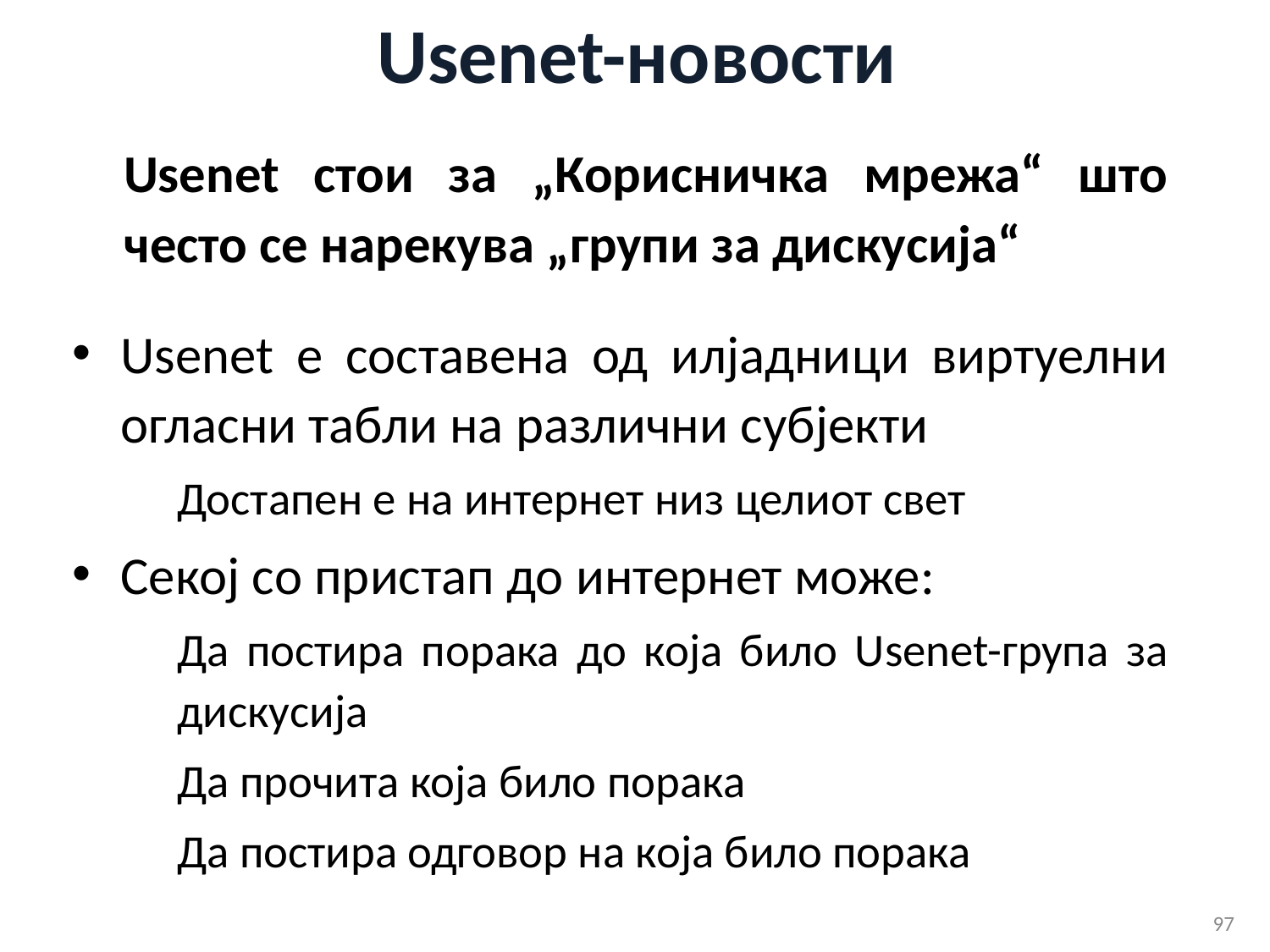

# Usenet-новости
Usenet стои за „Корисничка мрежа“ што често се нарекува „групи за дискусија“

Usenet е составена од илјадници виртуелни огласни табли на различни субјекти
Достапен е на интернет низ целиот свет
Секој со пристап до интернет може:
Да постира порака до која било Usenet-група за дискусија
Да прочита која било порака
Да постира одговор на која било порака
97